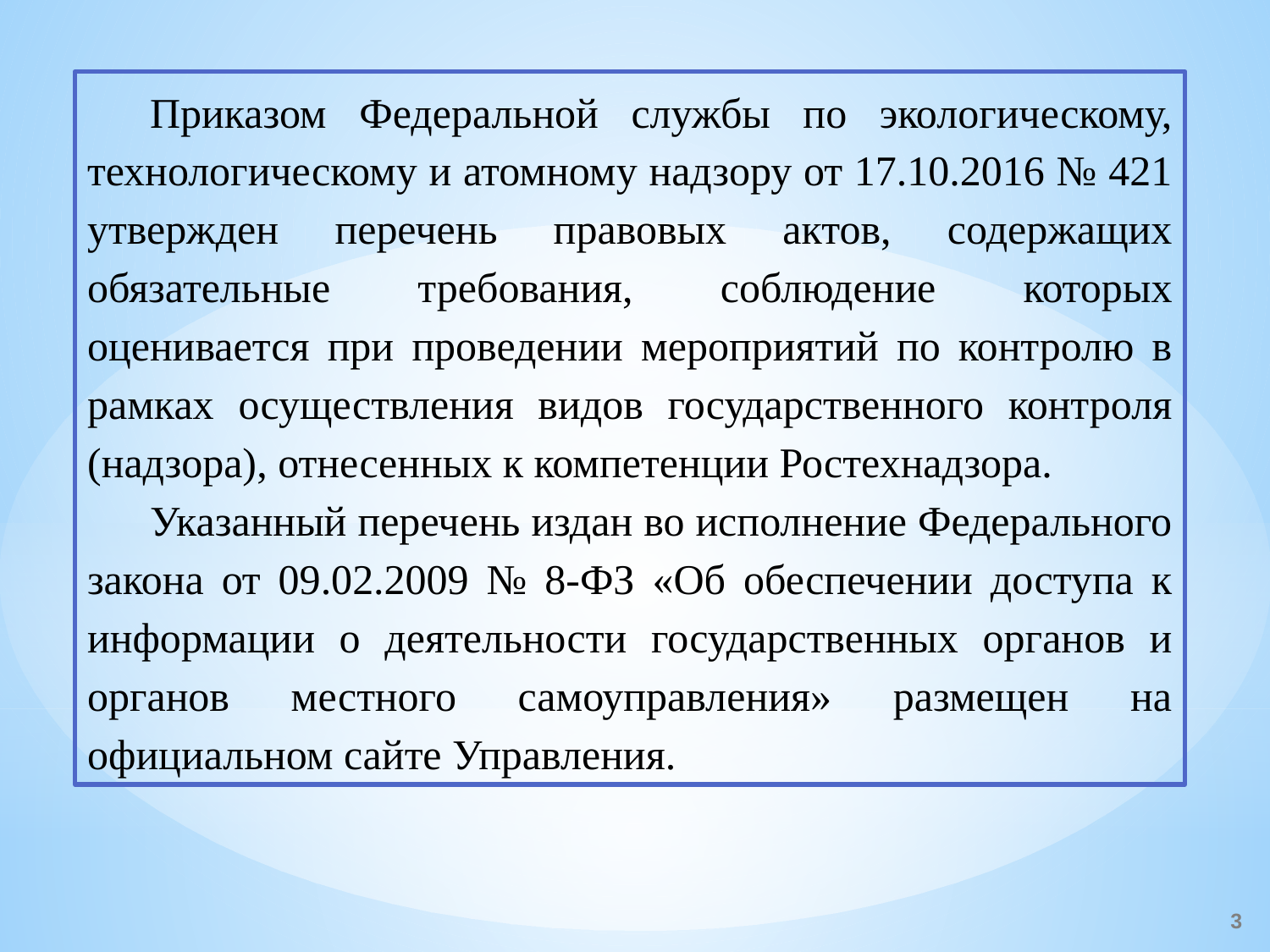

Приказом Федеральной службы по экологическому, технологическому и атомному надзору от 17.10.2016 № 421 утвержден перечень правовых актов, содержащих обязательные требования, соблюдение которых оценивается при проведении мероприятий по контролю в рамках осуществления видов государственного контроля (надзора), отнесенных к компетенции Ростехнадзора.
Указанный перечень издан во исполнение Федерального закона от 09.02.2009 № 8-ФЗ «Об обеспечении доступа к информации о деятельности государственных органов и органов местного самоуправления» размещен на официальном сайте Управления.
3